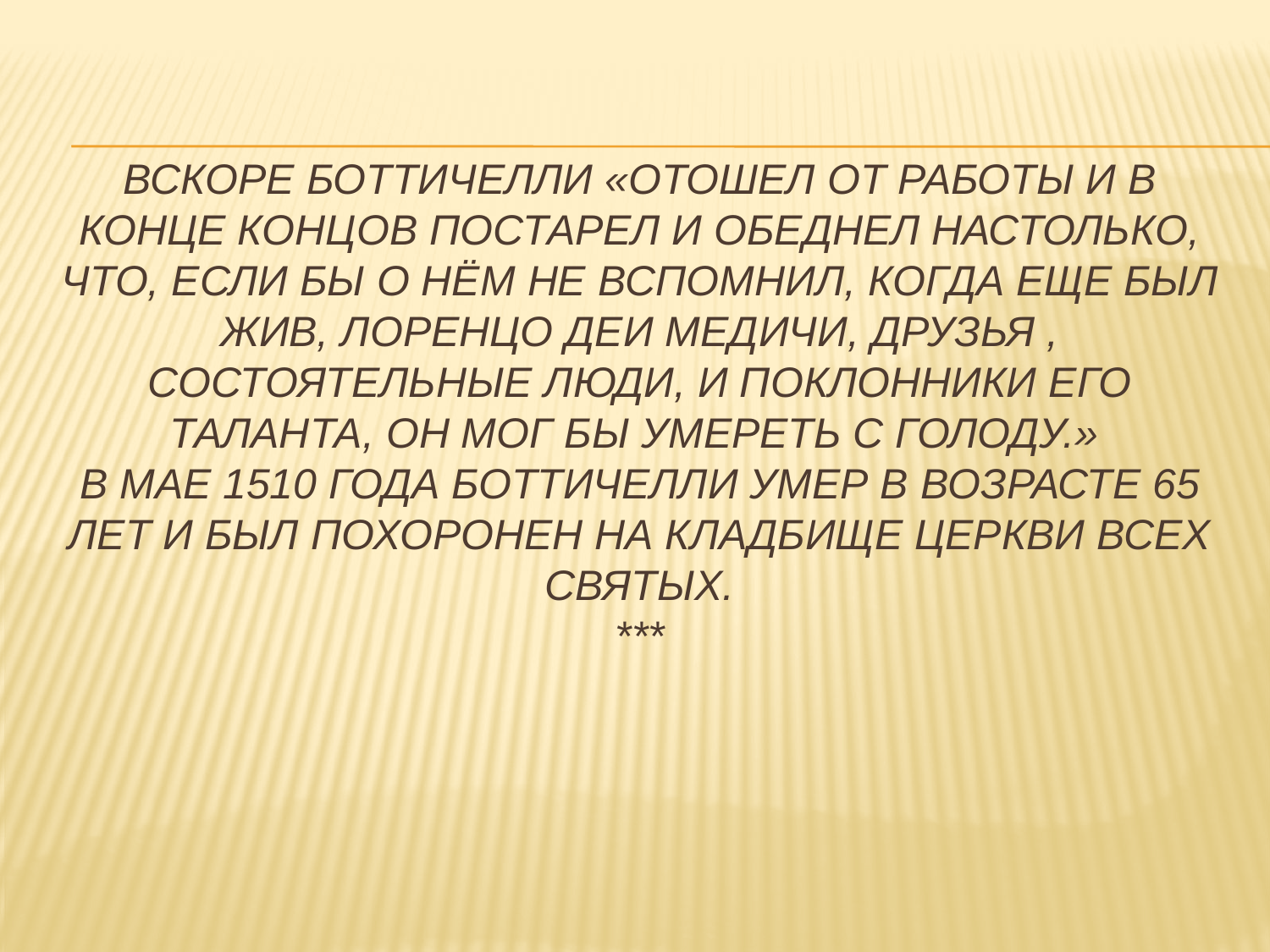

# Вскоре Боттичелли «отошел от работы и в конце концов постарел и обеднел настолько, что, если бы о нём не вспомнил, когда еще был жив, Лоренцо деи Медичи, друзья , состоятельные люди, и поклонники его таланта, он мог бы умереть с голоду.»  В мае 1510 года Боттичелли умер в возрасте 65 лет и был похоронен на кладбище церкви Всех Святых. ***